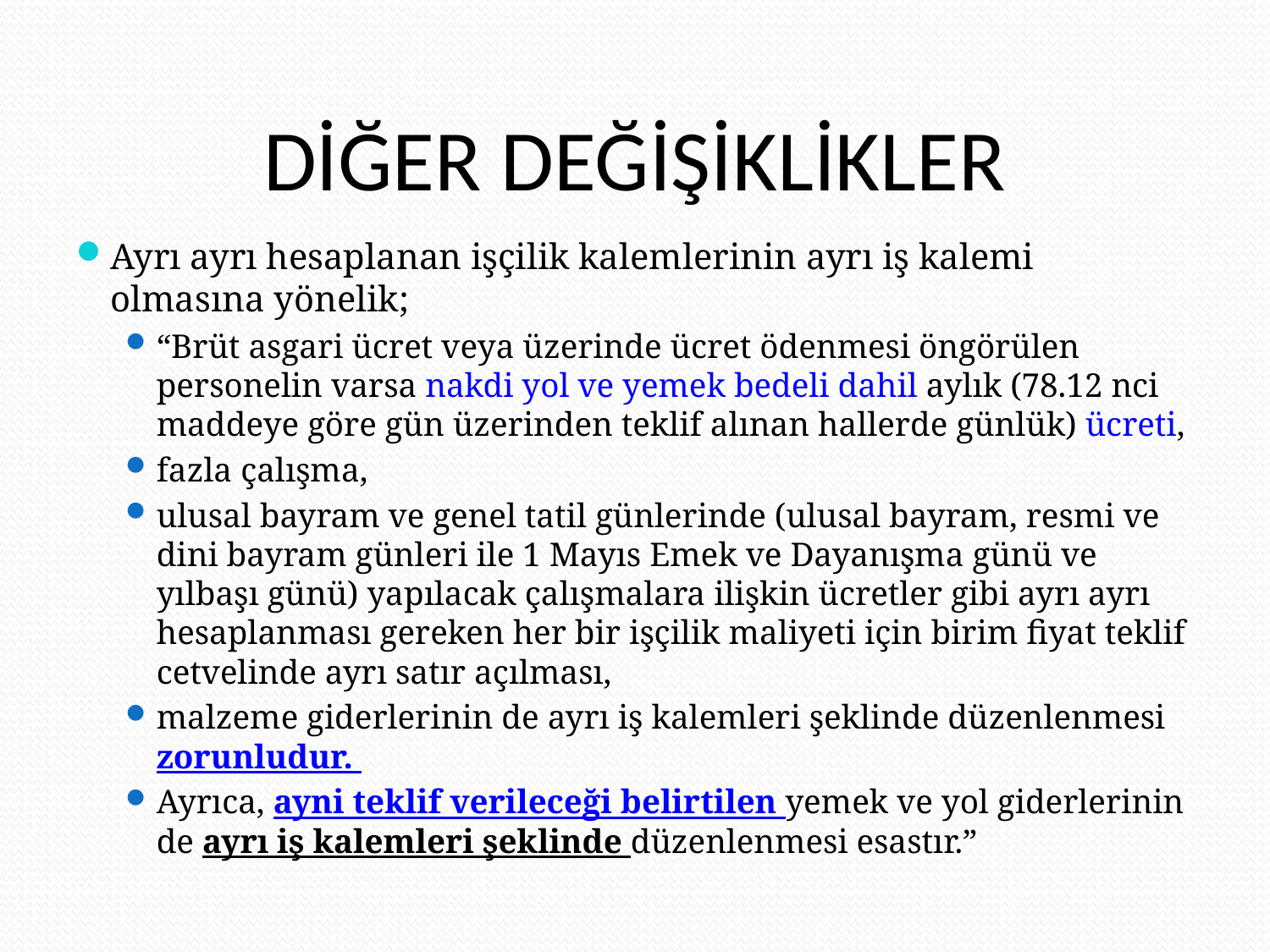

# DİĞER DEĞİŞİKLİKLER
Ayrı ayrı hesaplanan işçilik kalemlerinin ayrı iş kalemi olmasına yönelik;
“Brüt asgari ücret veya üzerinde ücret ödenmesi öngörülen personelin varsa nakdi yol ve yemek bedeli dahil aylık (78.12 nci maddeye göre gün üzerinden teklif alınan hallerde günlük) ücreti,
fazla çalışma,
ulusal bayram ve genel tatil günlerinde (ulusal bayram, resmi ve dini bayram günleri ile 1 Mayıs Emek ve Dayanışma günü ve yılbaşı günü) yapılacak çalışmalara ilişkin ücretler gibi ayrı ayrı hesaplanması gereken her bir işçilik maliyeti için birim fiyat teklif cetvelinde ayrı satır açılması,
malzeme giderlerinin de ayrı iş kalemleri şeklinde düzenlenmesi zorunludur.
Ayrıca, ayni teklif verileceği belirtilen yemek ve yol giderlerinin de ayrı iş kalemleri şeklinde düzenlenmesi esastır.”